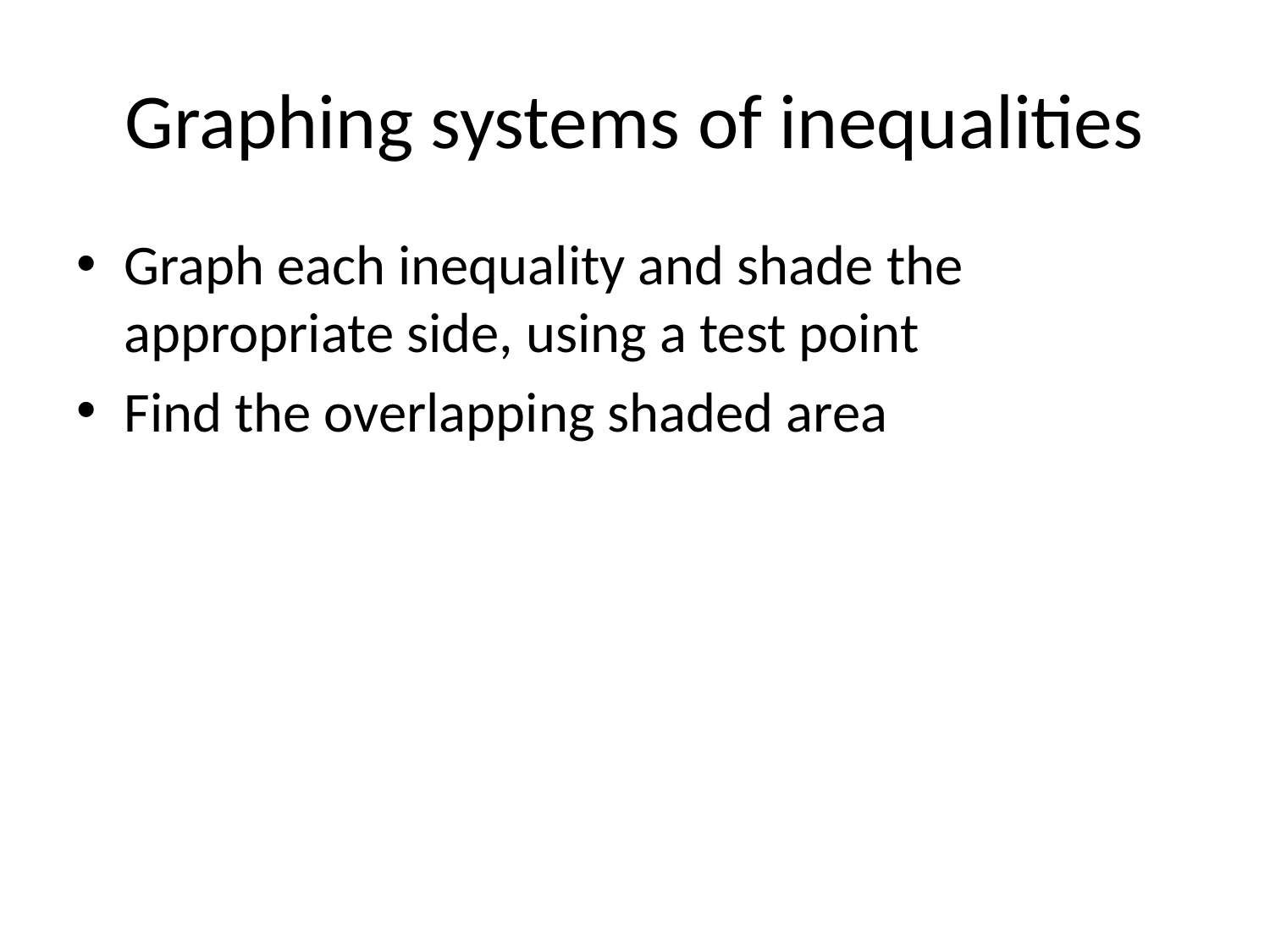

# Graphing systems of inequalities
Graph each inequality and shade the appropriate side, using a test point
Find the overlapping shaded area